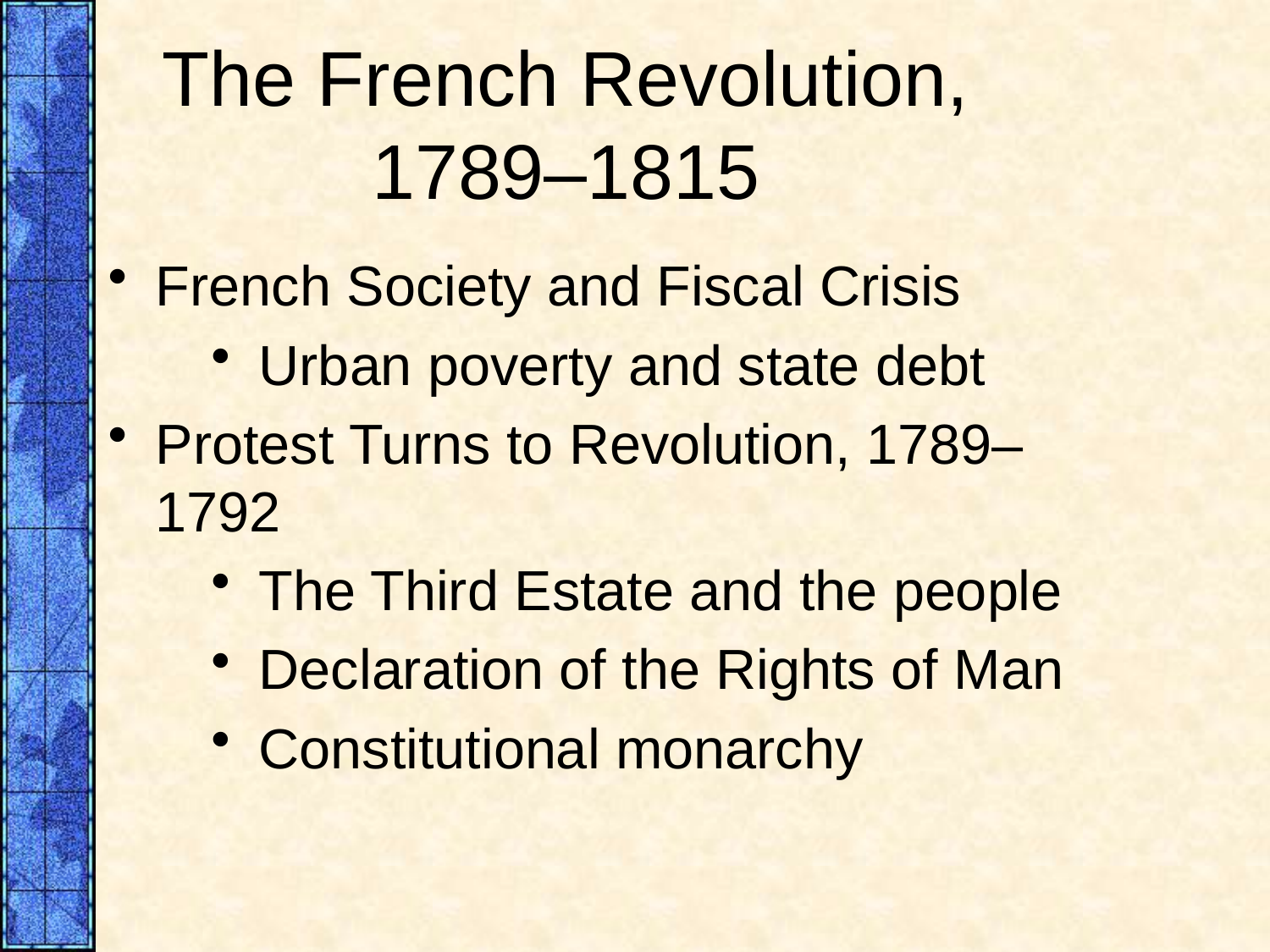

# The French Revolution, 1789–1815
French Society and Fiscal Crisis
Urban poverty and state debt
Protest Turns to Revolution, 1789–1792
The Third Estate and the people
Declaration of the Rights of Man
Constitutional monarchy